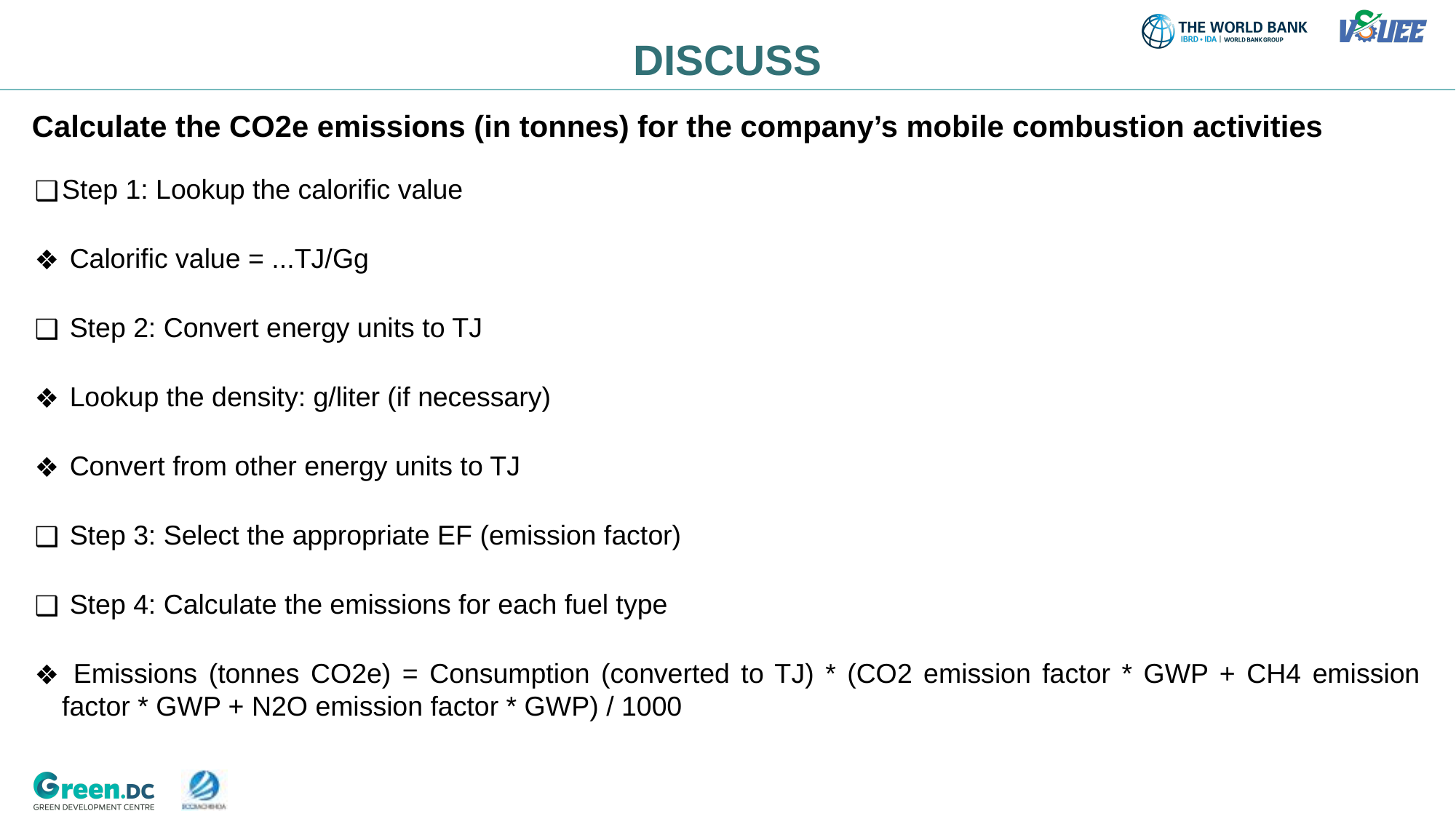

DISCUSS
Calculate the CO2e emissions (in tonnes) for the company’s mobile combustion activities
Step 1: Lookup the calorific value
 Calorific value = ...TJ/Gg
 Step 2: Convert energy units to TJ
 Lookup the density: g/liter (if necessary)
 Convert from other energy units to TJ
 Step 3: Select the appropriate EF (emission factor)
 Step 4: Calculate the emissions for each fuel type
 Emissions (tonnes CO2e) = Consumption (converted to TJ) * (CO2 emission factor * GWP + CH4 emission factor * GWP + N2O emission factor * GWP) / 1000